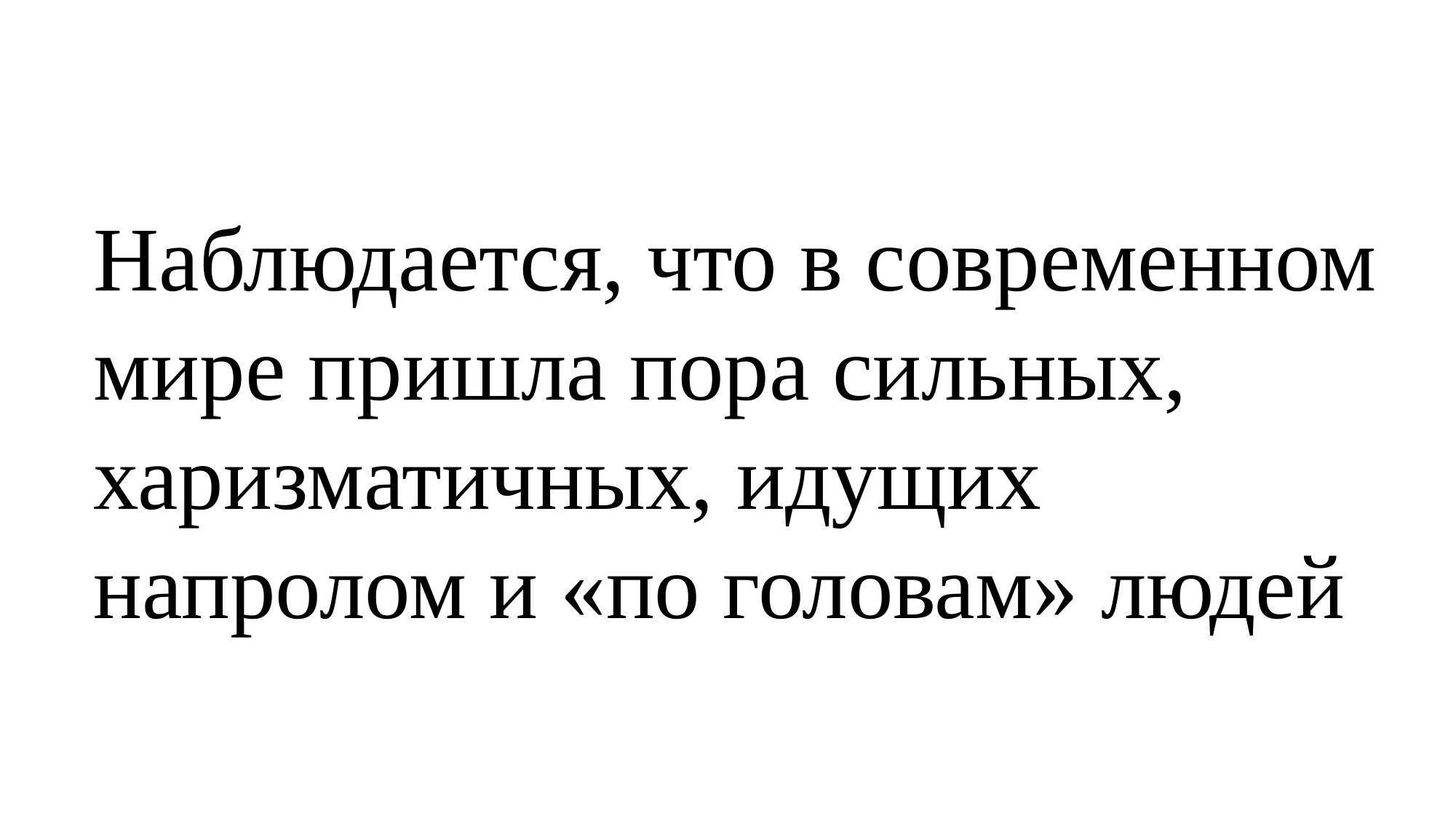

Наблюдается, что в современном мире пришла пора сильных, харизматичных, идущих напролом и «по головам» людей